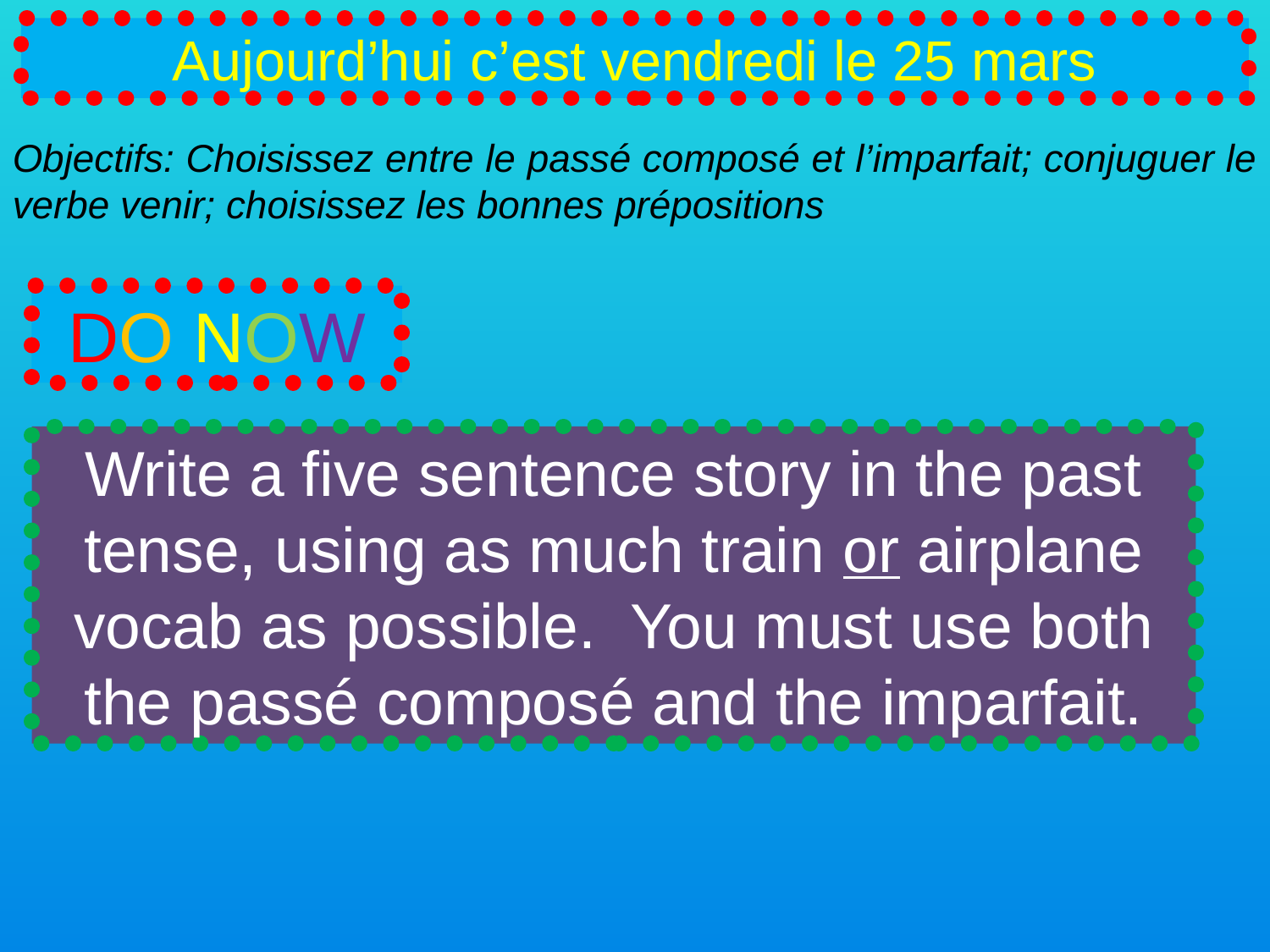

Aujourd’hui c’est vendredi le 25 mars
Objectifs: Choisissez entre le passé composé et l’imparfait; conjuguer le verbe venir; choisissez les bonnes prépositions
DO NOW
Write a five sentence story in the past tense, using as much train or airplane vocab as possible.  You must use both the passé composé and the imparfait.